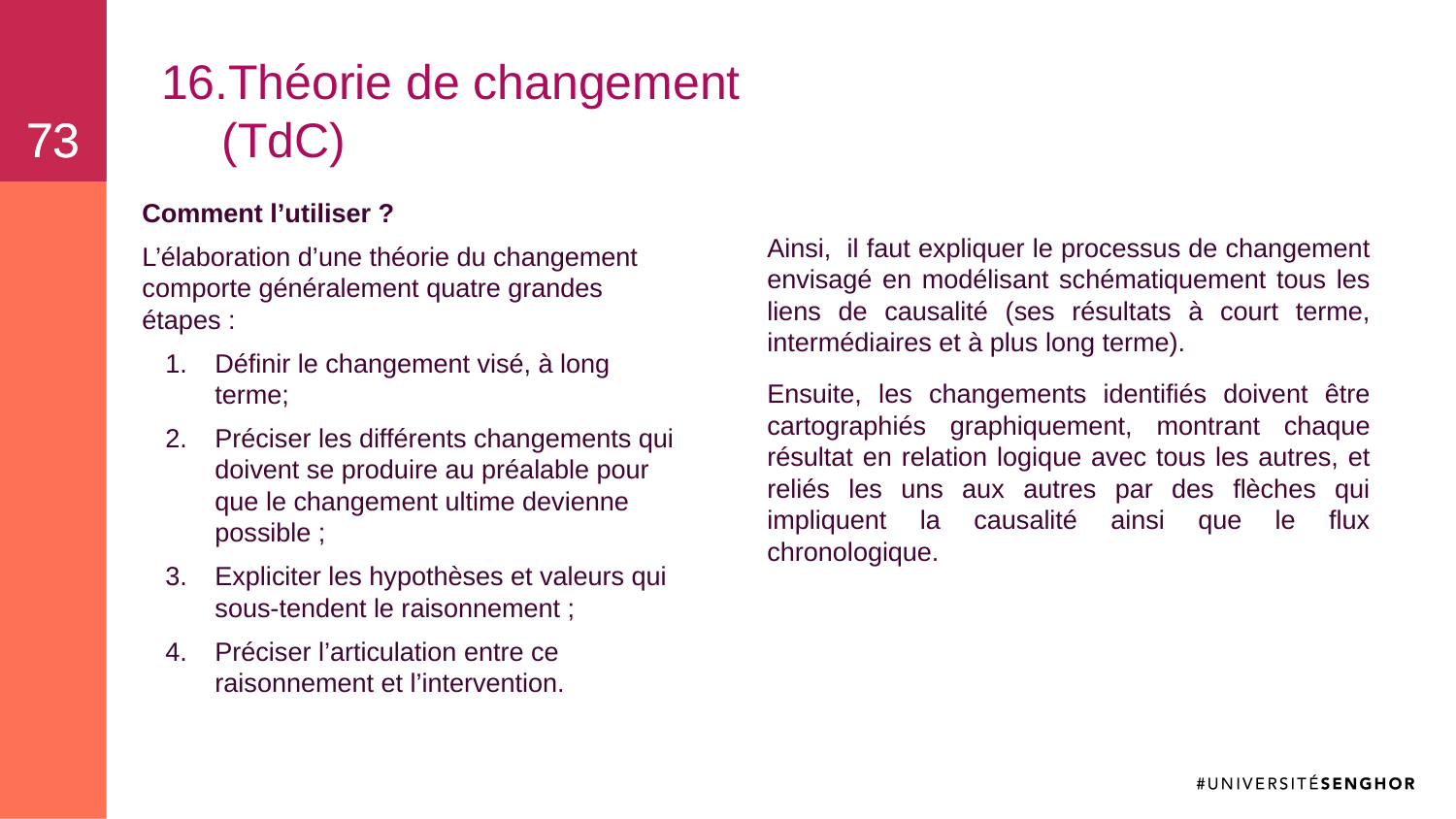

73
73
# Théorie de changement (TdC)
Comment l’utiliser ?
L’élaboration d’une théorie du changement comporte généralement quatre grandes étapes :
Définir le changement visé, à long terme;
Préciser les différents changements qui doivent se produire au préalable pour que le changement ultime devienne  possible ;
Expliciter les hypothèses et valeurs qui sous-tendent le raisonnement ;
Préciser l’articulation entre ce raisonnement et l’intervention.
Ainsi,  il faut expliquer le processus de changement envisagé en modélisant schématiquement tous les liens de causalité (ses résultats à court terme, intermédiaires et à plus long terme).
Ensuite, les changements identifiés doivent être cartographiés graphiquement, montrant chaque résultat en relation logique avec tous les autres, et reliés les uns aux autres par des flèches qui impliquent la causalité ainsi que le flux chronologique.